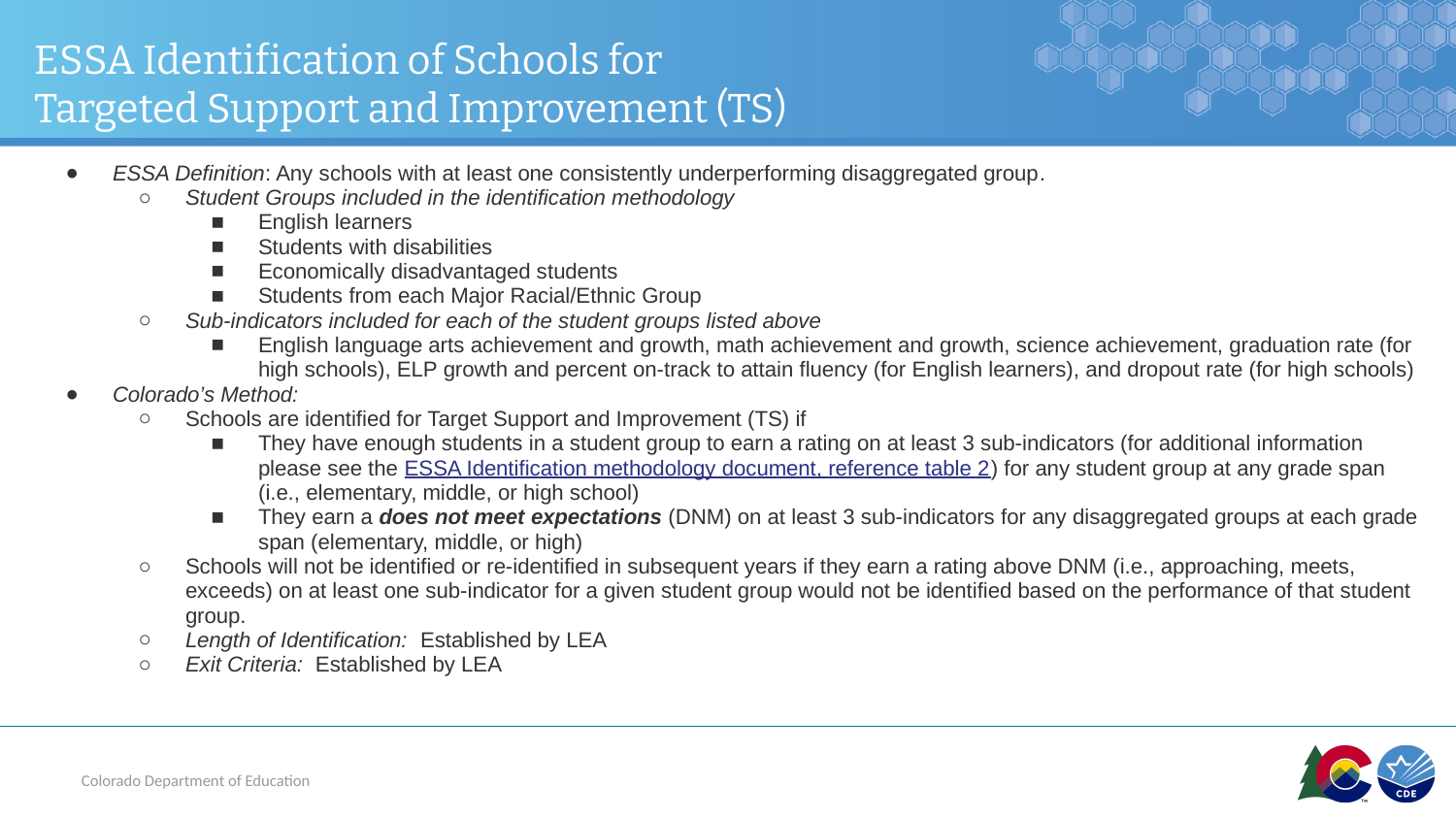

# ESSA Identification of Schools for
Targeted Support and Improvement (TS)
ESSA Definition: Any schools with at least one consistently underperforming disaggregated group.
Student Groups included in the identification methodology
English learners
Students with disabilities
Economically disadvantaged students
Students from each Major Racial/Ethnic Group
Sub-indicators included for each of the student groups listed above
English language arts achievement and growth, math achievement and growth, science achievement, graduation rate (for high schools), ELP growth and percent on-track to attain fluency (for English learners), and dropout rate (for high schools)
Colorado’s Method:
Schools are identified for Target Support and Improvement (TS) if
They have enough students in a student group to earn a rating on at least 3 sub-indicators (for additional information please see the ESSA Identification methodology document, reference table 2) for any student group at any grade span (i.e., elementary, middle, or high school)
They earn a does not meet expectations (DNM) on at least 3 sub-indicators for any disaggregated groups at each grade span (elementary, middle, or high)
Schools will not be identified or re-identified in subsequent years if they earn a rating above DNM (i.e., approaching, meets, exceeds) on at least one sub-indicator for a given student group would not be identified based on the performance of that student group.
Length of Identification:  Established by LEA
Exit Criteria:  Established by LEA